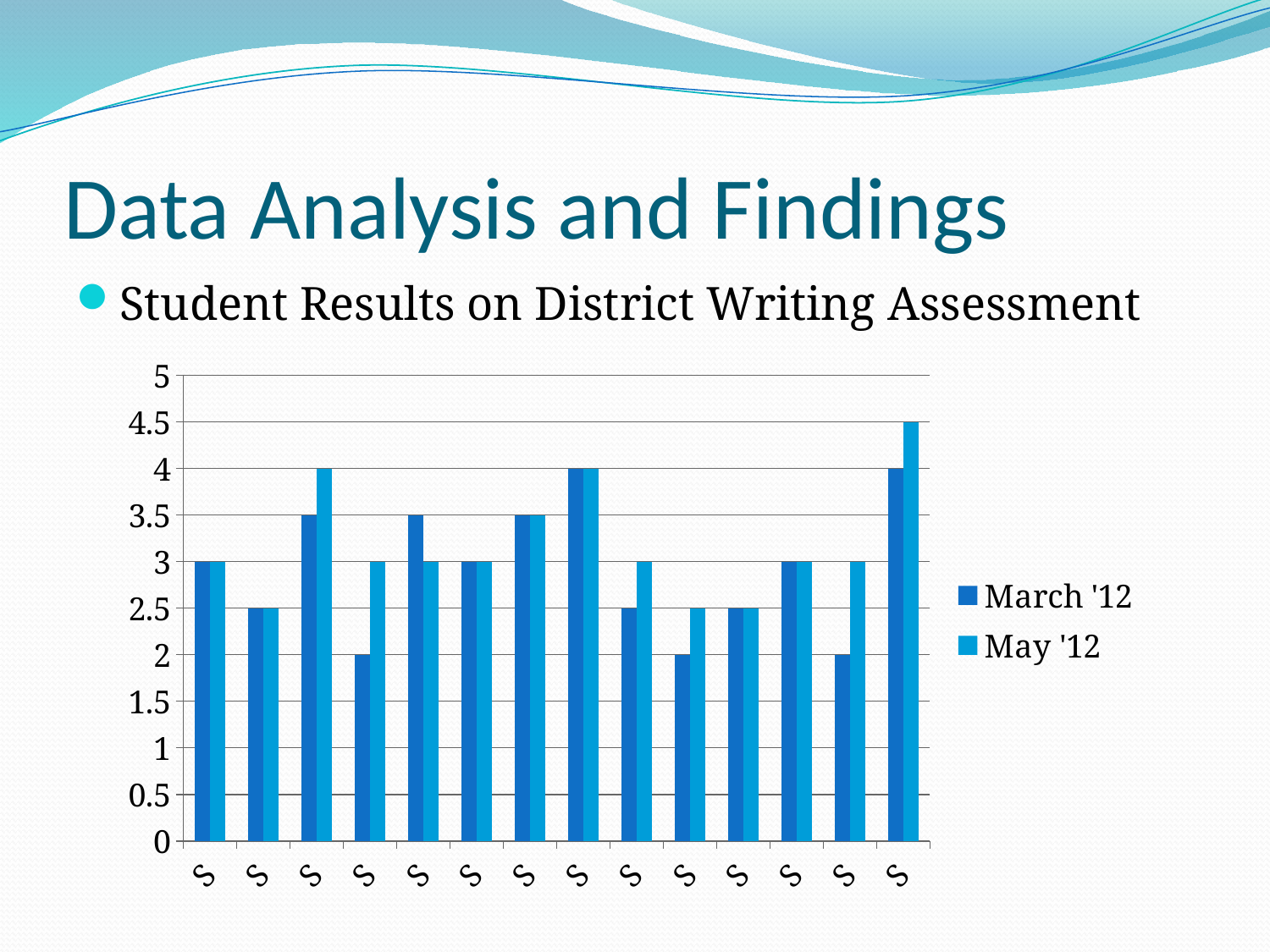

# Data Analysis and Findings
Student Results on District Writing Assessment

### Chart

| Category | March '12 | May '12 |
|---|---|---|
| Student 1 | 3.0 | 3.0 |
| Student 2 | 2.5 | 2.5 |
| Student 3 | 3.5 | 4.0 |
| Student 4 | 2.0 | 3.0 |
| Student 5 | 3.5 | 3.0 |
| Student 6 | 3.0 | 3.0 |
| Student 7 | 3.5 | 3.5 |
| Student 8 | 4.0 | 4.0 |
| Student 9 | 2.5 | 3.0 |
| Student 10 | 2.0 | 2.5 |
| Student 11 | 2.5 | 2.5 |
| Student 12 | 3.0 | 3.0 |
| Student 13 | 2.0 | 3.0 |
| Student 14 | 4.0 | 4.5 |